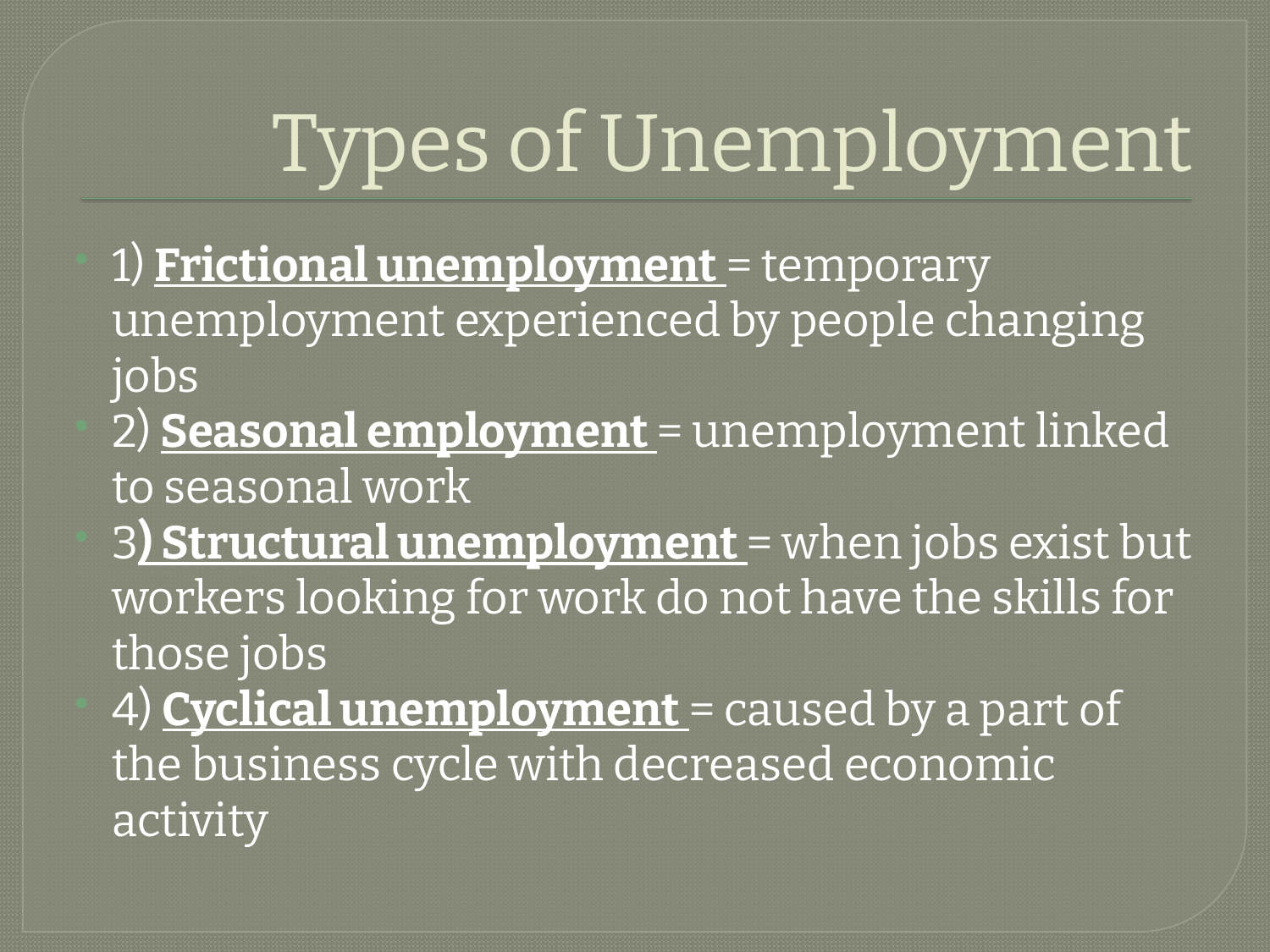

# Types of Unemployment
1) Frictional unemployment = temporary unemployment experienced by people changing jobs
2) Seasonal employment = unemployment linked to seasonal work
3) Structural unemployment = when jobs exist but workers looking for work do not have the skills for those jobs
4) Cyclical unemployment = caused by a part of the business cycle with decreased economic activity